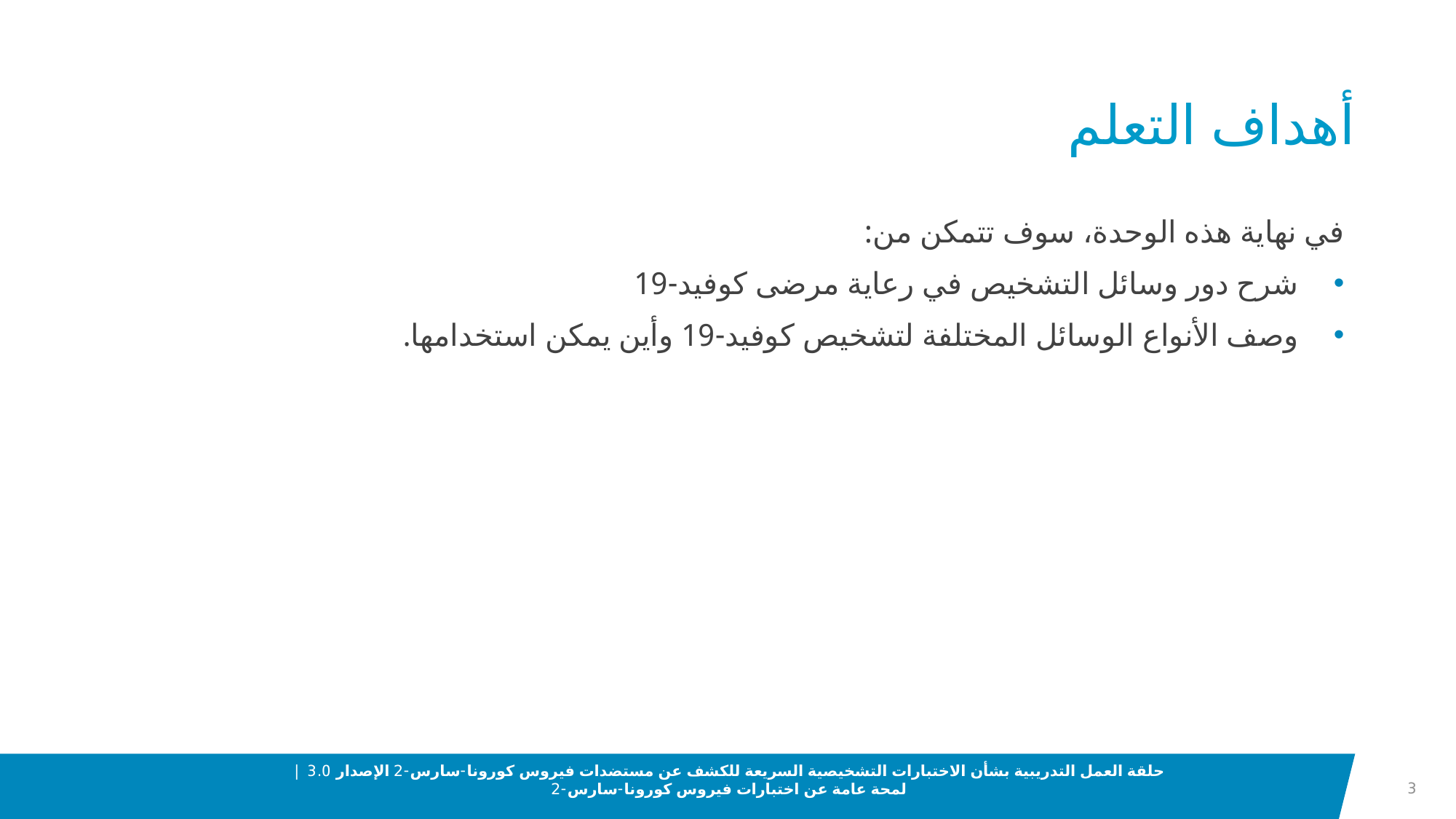

# أهداف التعلم
في نهاية هذه الوحدة، سوف تتمكن من:
شرح دور وسائل التشخيص في رعاية مرضى كوفيد-19
وصف الأنواع الوسائل المختلفة لتشخيص كوفيد-19 وأين يمكن استخدامها.

حلقة العمل التدريبية بشأن الاختبارات التشخيصية السريعة للكشف عن مستضدات فيروس كورونا-سارس-2 الإصدار 3.0 | لمحة عامة عن اختبارات فيروس كورونا-سارس-2
3